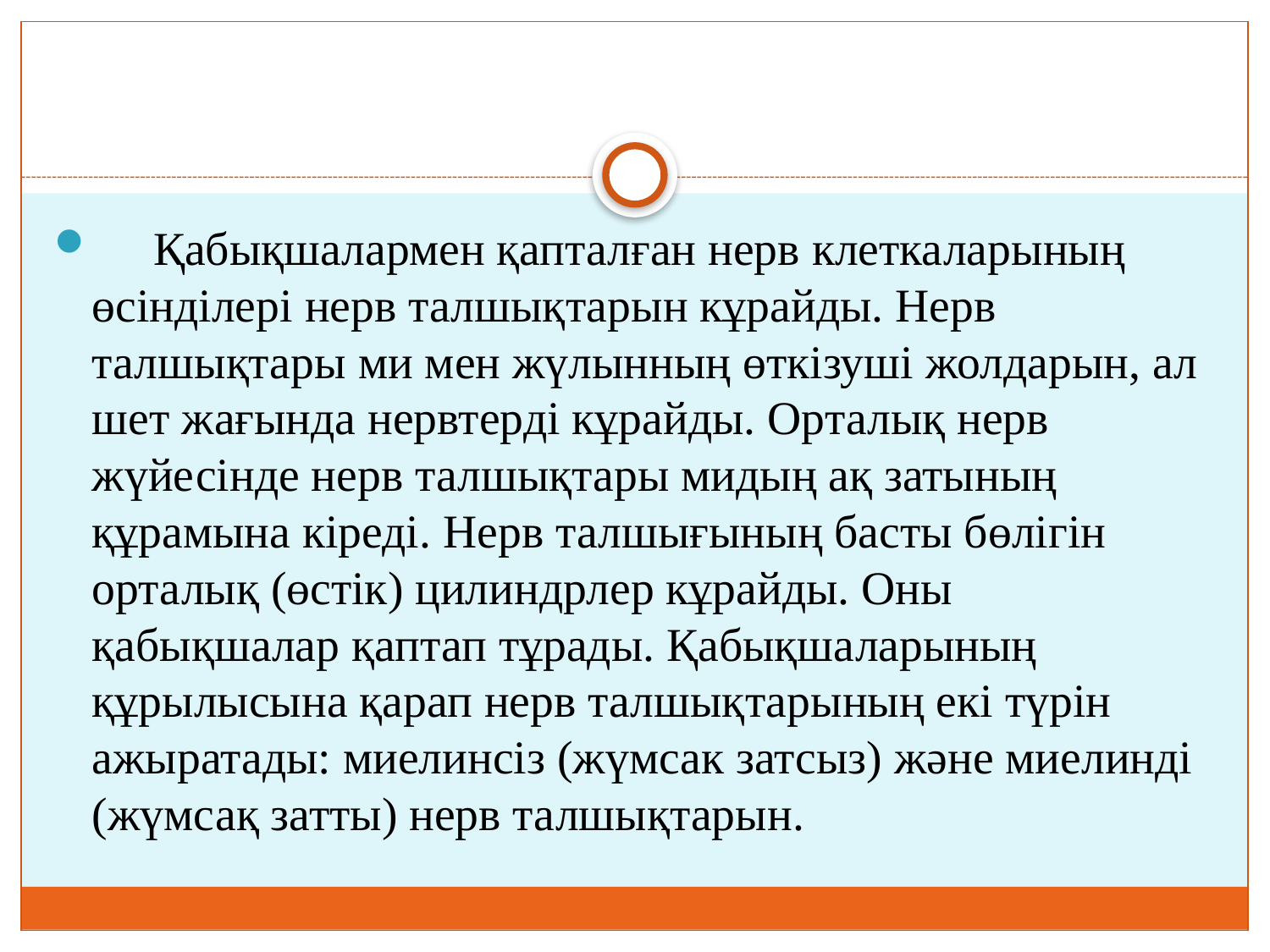

# НЕРВ ТАЛШЫҚТАРЫ
     Қабықшалармен қапталған нерв клеткаларының өсінділері нерв талшықтарын кұрайды. Нерв талшықтары ми мен жүлынның өткізуші жолдарын, ал шет жағында нервтерді кұрайды. Орталық нерв жүйесінде нерв талшықтары мидың ақ затының құрамына кіреді. Нерв талшығының басты бөлігін орталық (өстік) цилиндрлер кұрайды. Оны қабықшалар қаптап тұрады. Қабықшаларының құрылысына қарап нерв талшықтарының екі түрін ажыратады: миелинсіз (жүмсак затсыз) және миелинді (жүмсақ затты) нерв талшықтарын.